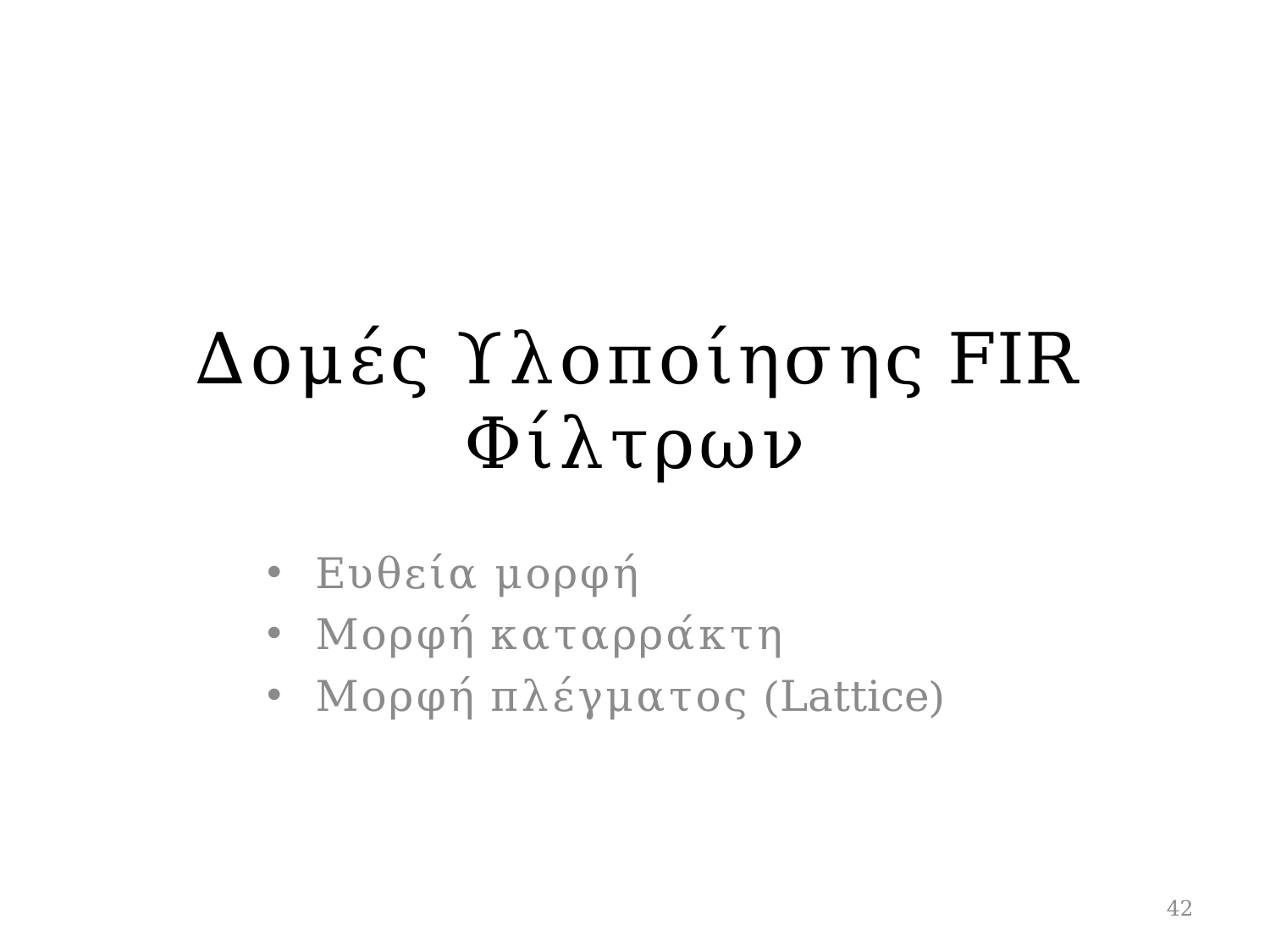

# Δομές Υλοποίησης FIR Φίλτρων
Ευθεία μορφή
Μορφή καταρράκτη
Μορφή πλέγματος (Lattice)
42